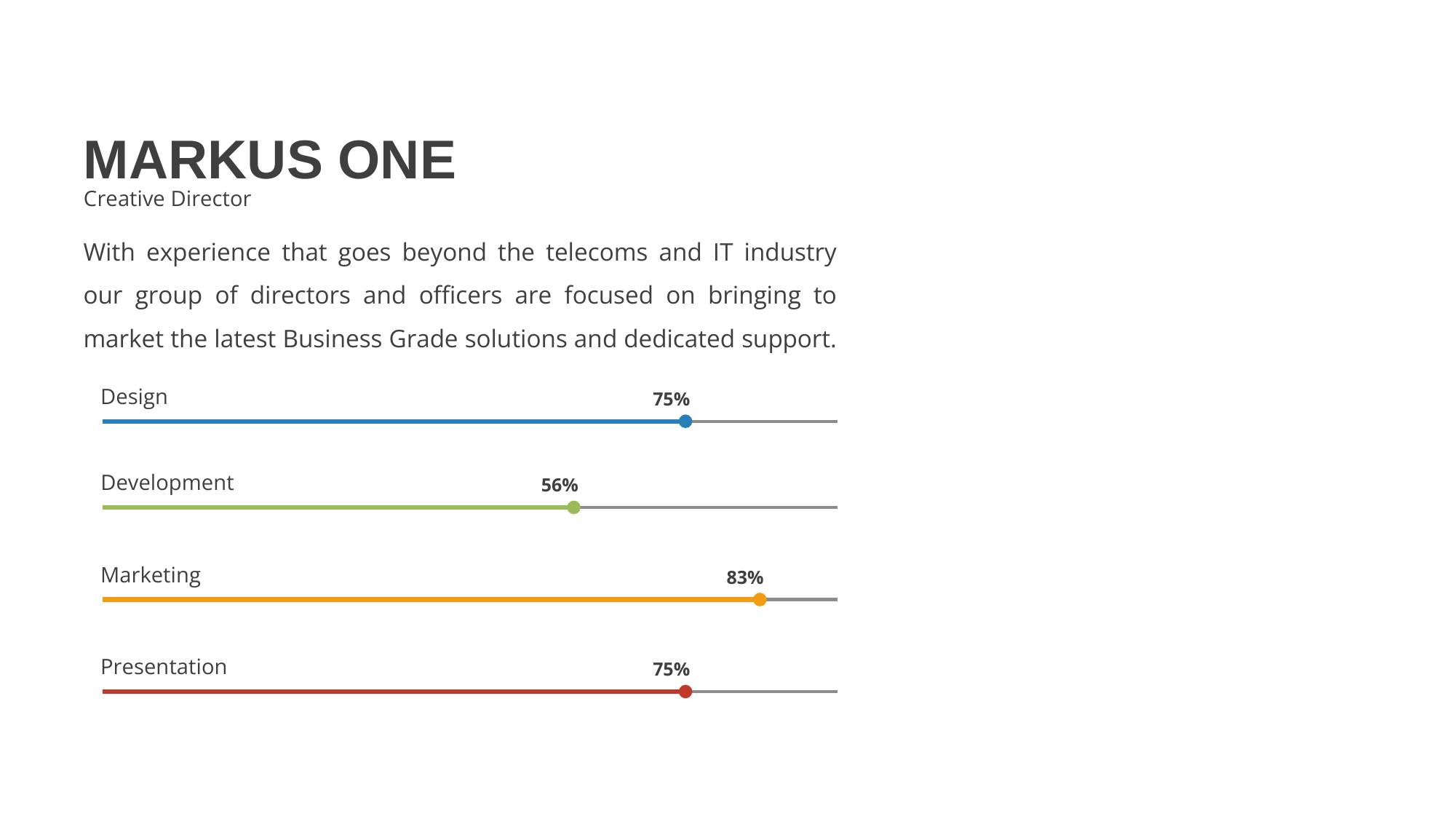

MARKUS ONE
Creative Director
With experience that goes beyond the telecoms and IT industry our group of directors and officers are focused on bringing to market the latest Business Grade solutions and dedicated support.
Design
75%
Development
56%
Marketing
83%
Presentation
75%